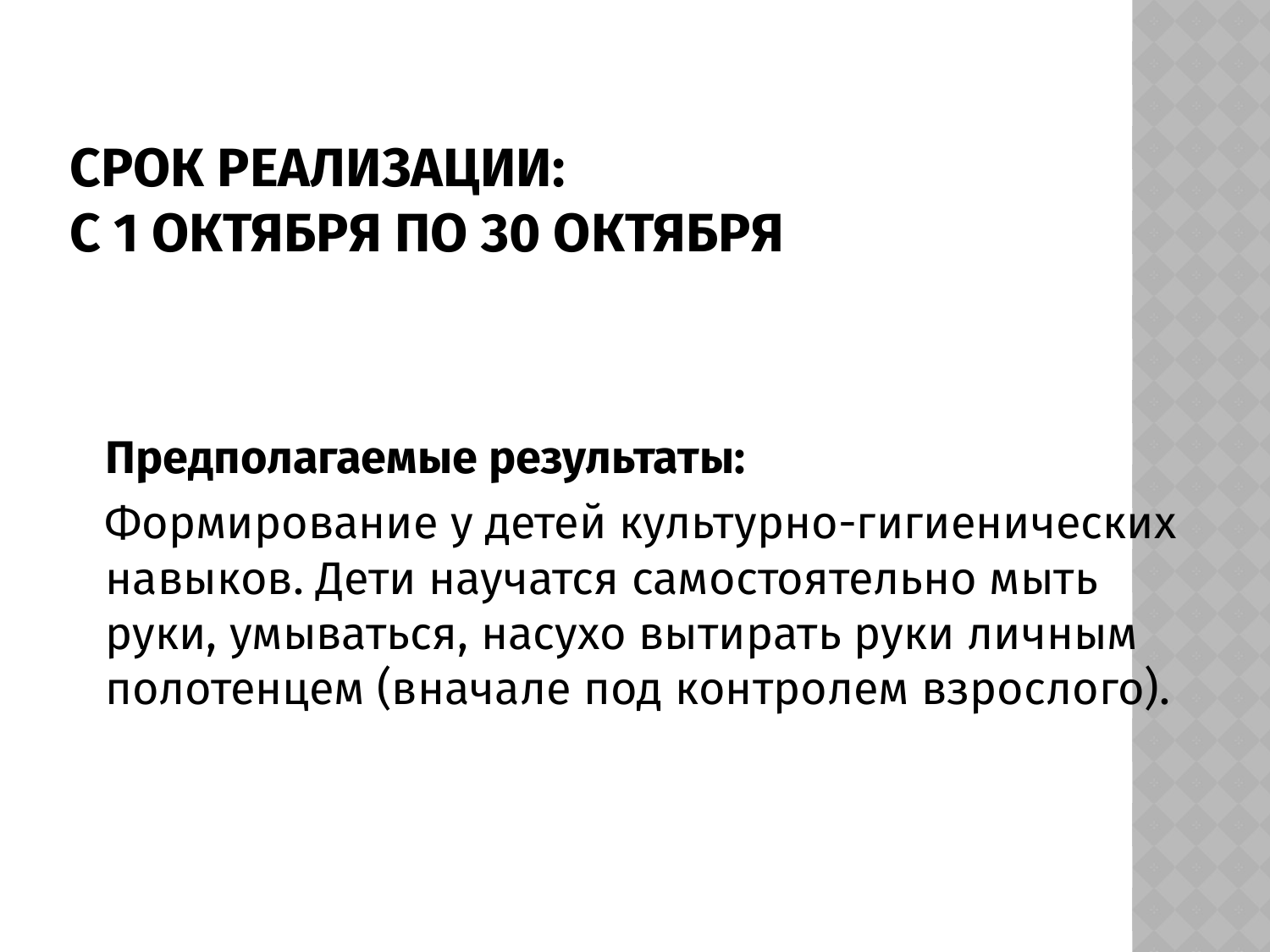

# Срок реализации: С 1 октября по 30 октября
Предполагаемые результаты:
   Формирование у детей культурно-гигиенических навыков. Дети научатся самостоятельно мыть руки, умываться, насухо вытирать руки личным полотенцем (вначале под контролем взрослого).